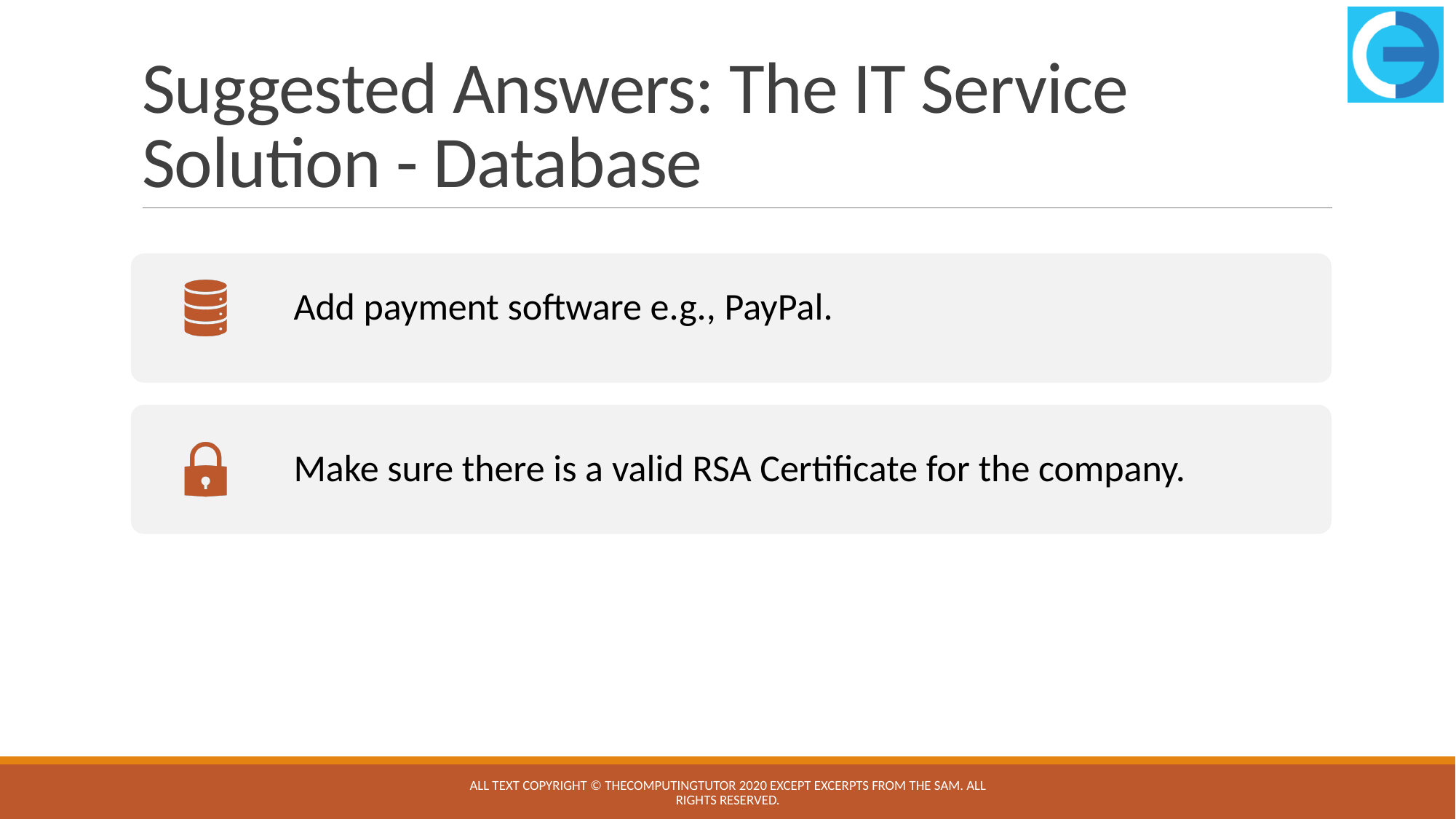

# Suggested Answers: The IT Service Solution - Database
Add payment software e.g., PayPal.
Make sure there is a valid RSA Certificate for the company.

All text copyright © TheComputingTutor 2020 except excerpts from the SAM. All rights Reserved.